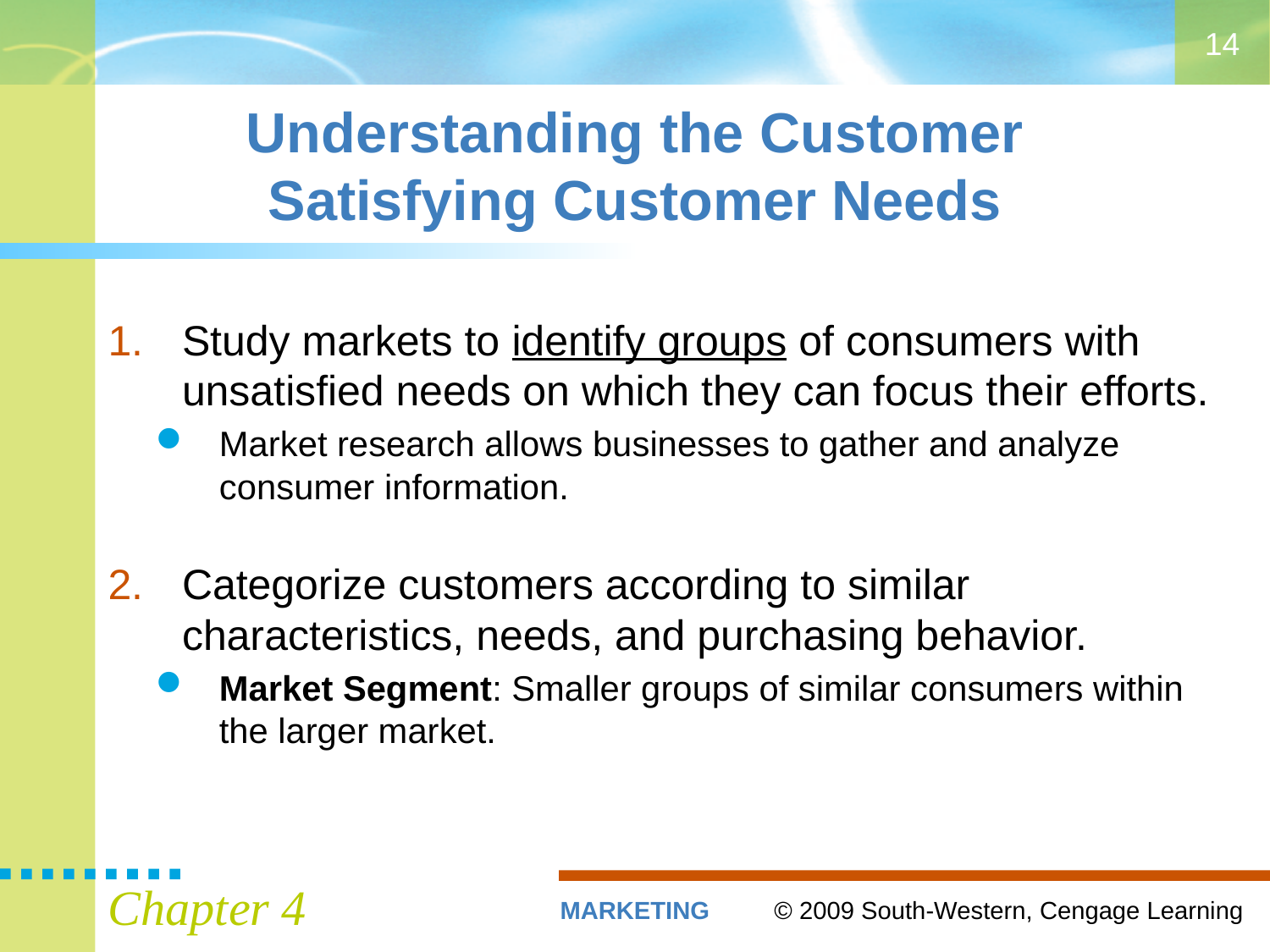

14
# Understanding the Customer Satisfying Customer Needs
Study markets to identify groups of consumers with unsatisfied needs on which they can focus their efforts.
Market research allows businesses to gather and analyze consumer information.
Categorize customers according to similar characteristics, needs, and purchasing behavior.
Market Segment: Smaller groups of similar consumers within the larger market.
Chapter 4